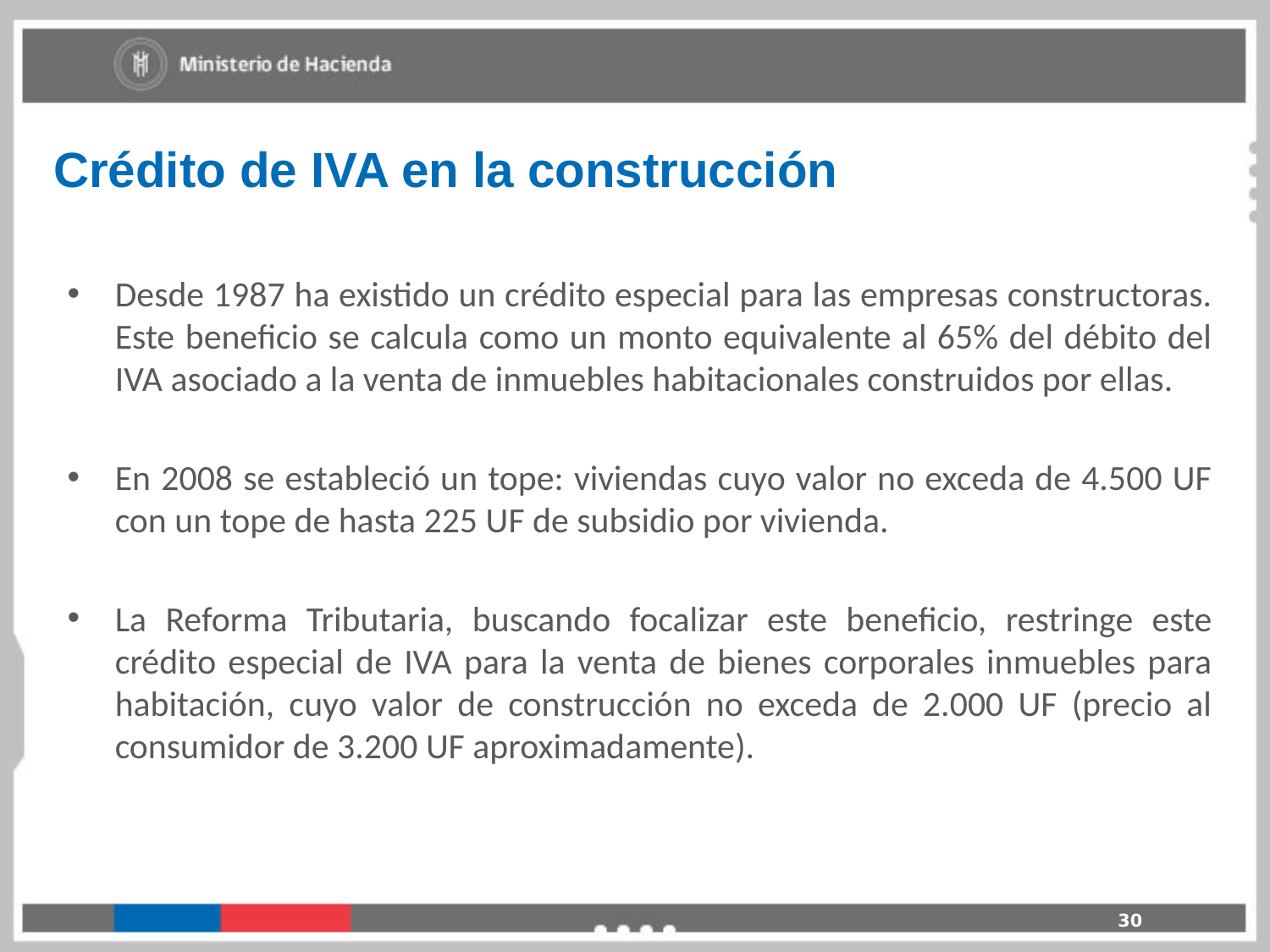

Crédito de IVA en la construcción

Desde 1987 ha existido un crédito especial para las empresas constructoras. Este beneficio se calcula como un monto equivalente al 65% del débito del IVA asociado a la venta de inmuebles habitacionales construidos por ellas.

En 2008 se estableció un tope: viviendas cuyo valor no exceda de 4.500 UF con un tope de hasta 225 UF de subsidio por vivienda.

La Reforma Tributaria, buscando focalizar este beneficio, restringe este crédito especial de IVA para la venta de bienes corporales inmuebles para habitación, cuyo valor de construcción no exceda de 2.000 UF (precio al consumidor de 3.200 UF aproximadamente).
30